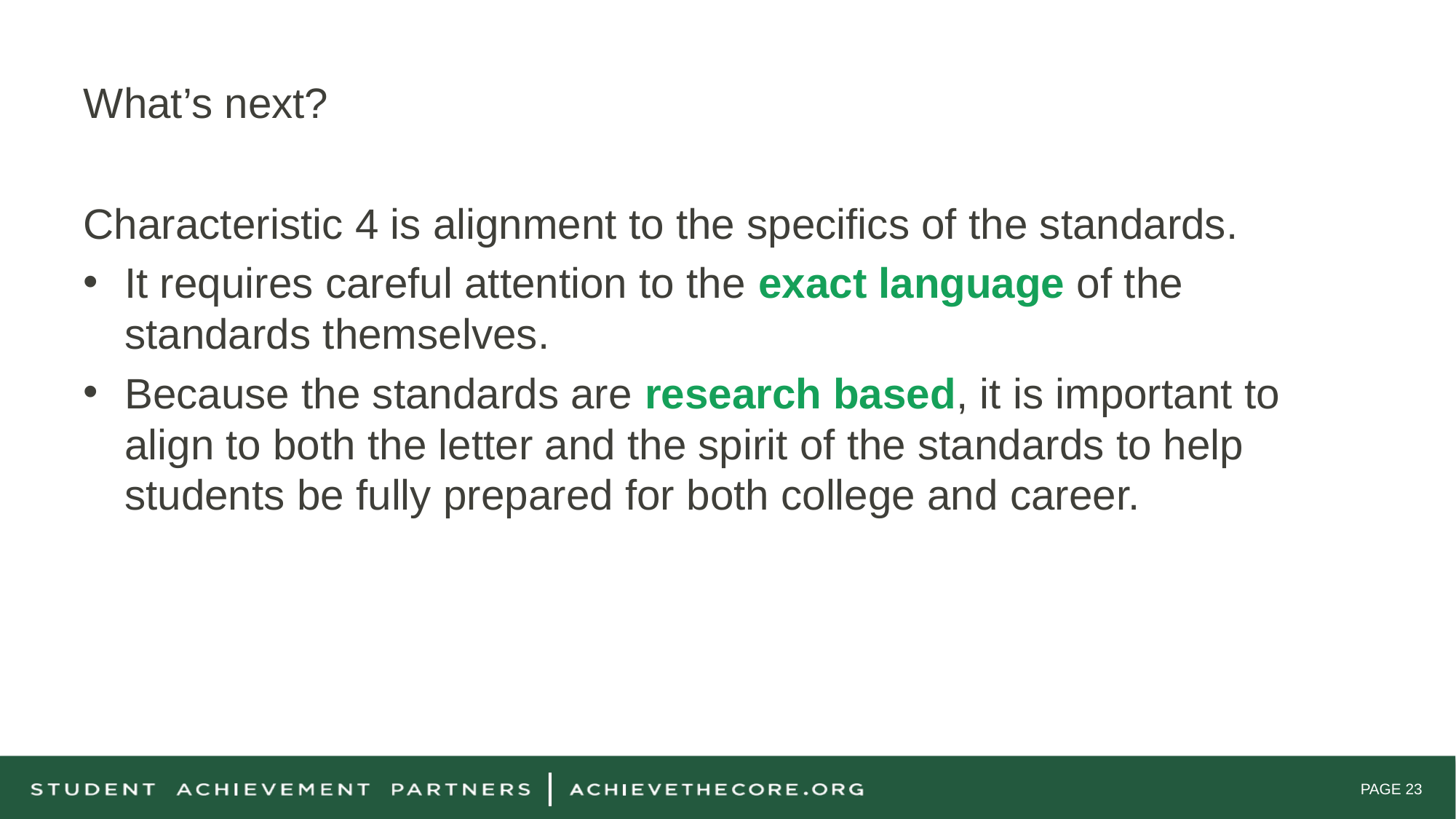

# What’s next?
Characteristic 4 is alignment to the specifics of the standards.
It requires careful attention to the exact language of the standards themselves.
Because the standards are research based, it is important to align to both the letter and the spirit of the standards to help students be fully prepared for both college and career.